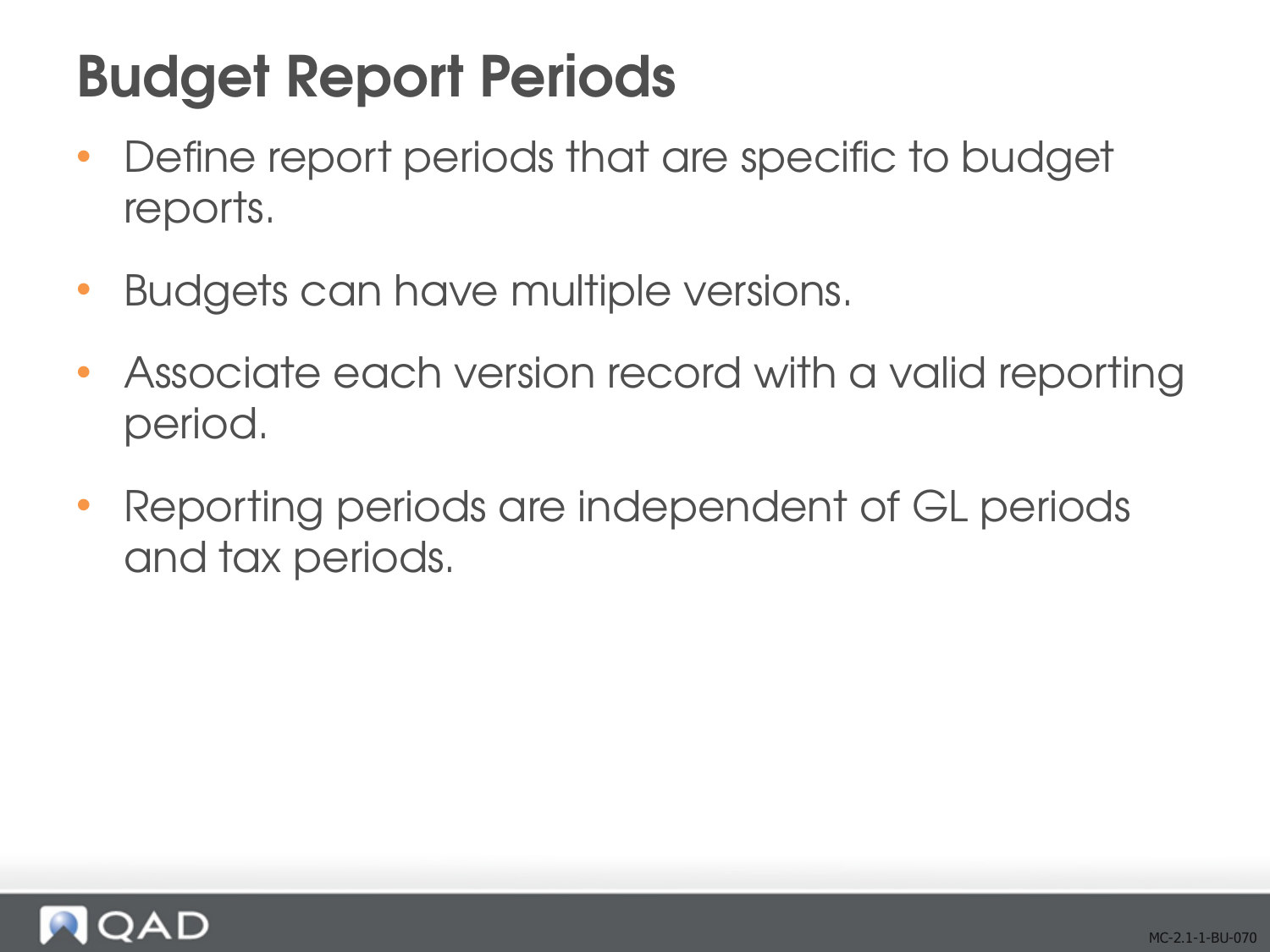

# Budget Report Periods
Define report periods that are specific to budget reports.
Budgets can have multiple versions.
Associate each version record with a valid reporting period.
Reporting periods are independent of GL periods and tax periods.

MC-2.1-1-BU-070